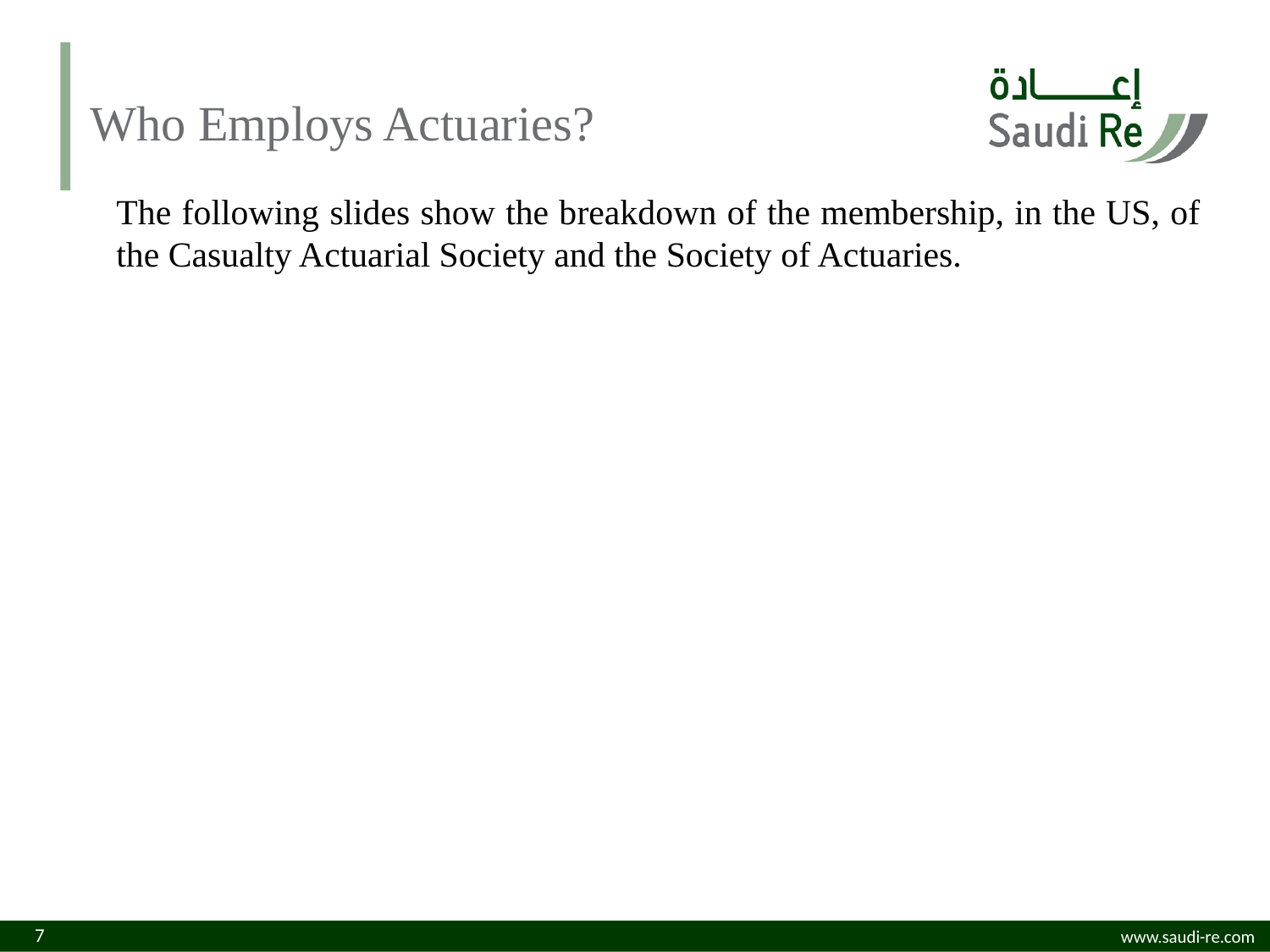

# Who Employs Actuaries?
The following slides show the breakdown of the membership, in the US, of the Casualty Actuarial Society and the Society of Actuaries.